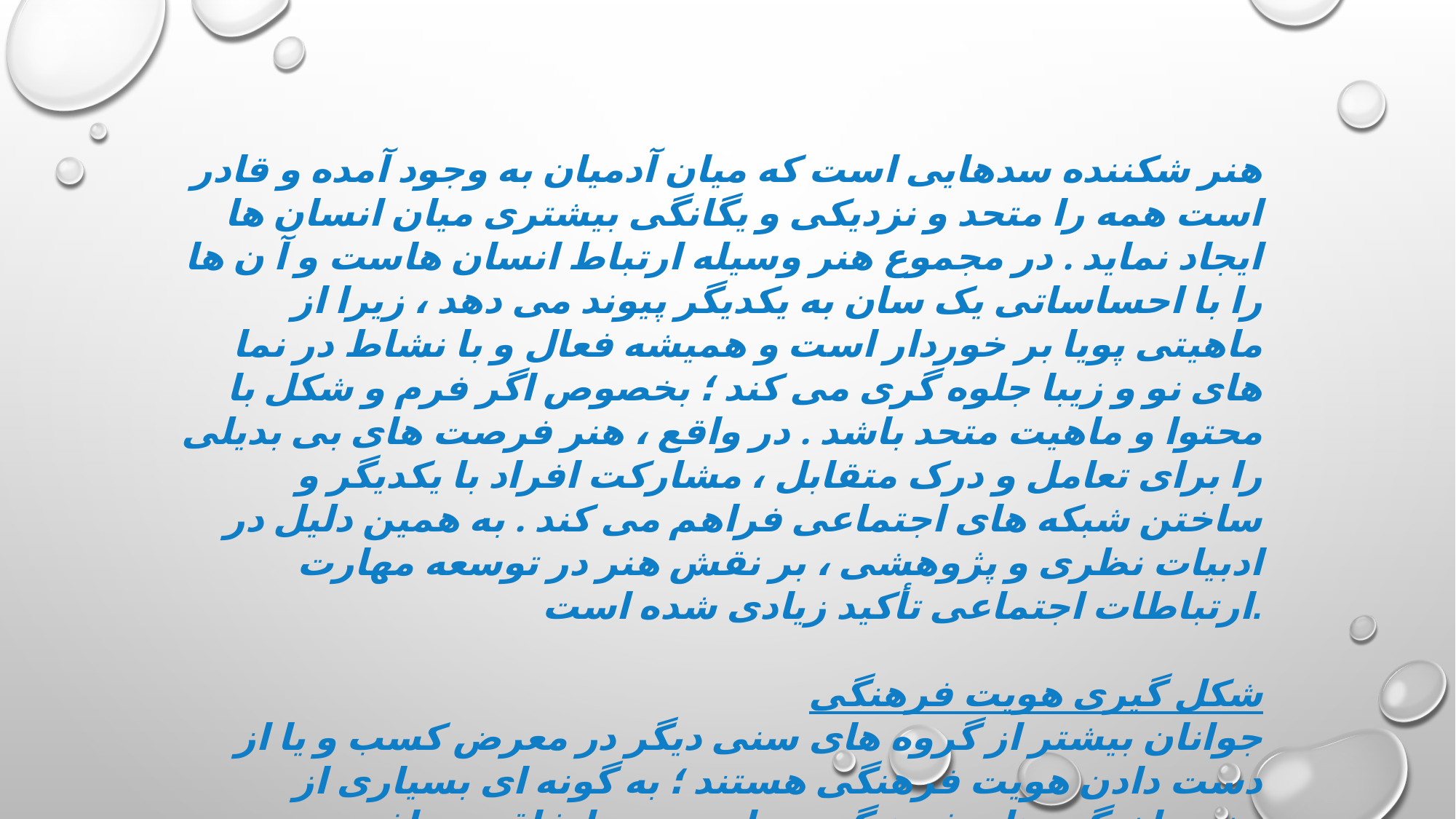

هنر شکننده سدهایی است که میان آدمیان به وجود آمده و قادر است همه را متحد و نزدیکی و یگانگی بیشتری میان انسان ها ایجاد نماید . در مجموع هنر وسیله ارتباط انسان هاست و آ ن ها را با احساساتی یک سان به یکدیگر پیوند می دهد ، زیرا از ماهیتی پویا بر خوردار است و همیشه فعال و با نشاط در نما های نو و زیبا جلوه گری می کند ؛ بخصوص اگر فرم و شکل با محتوا و ماهیت متحد باشد . در واقع ، هنر فرصت های بی بدیلی را برای تعامل و درک متقابل ، مشارکت افراد با یکدیگر و ساختن شبکه های اجتماعی فراهم می کند . به همین دلیل در ادبیات نظری و پژوهشی ، بر نقش هنر در توسعه مهارت ارتباطات اجتماعی تأکید زیادی شده است.

شکل گیری هویت فرهنگی
جوانان بیشتر از گروه های سنی دیگر در معرض کسب و یا از دست دادن هویت فرهنگی هستند ؛ به گونه ای بسیاری از خودباختگی های فرهنگی در این دوره اتفاق می افتد.